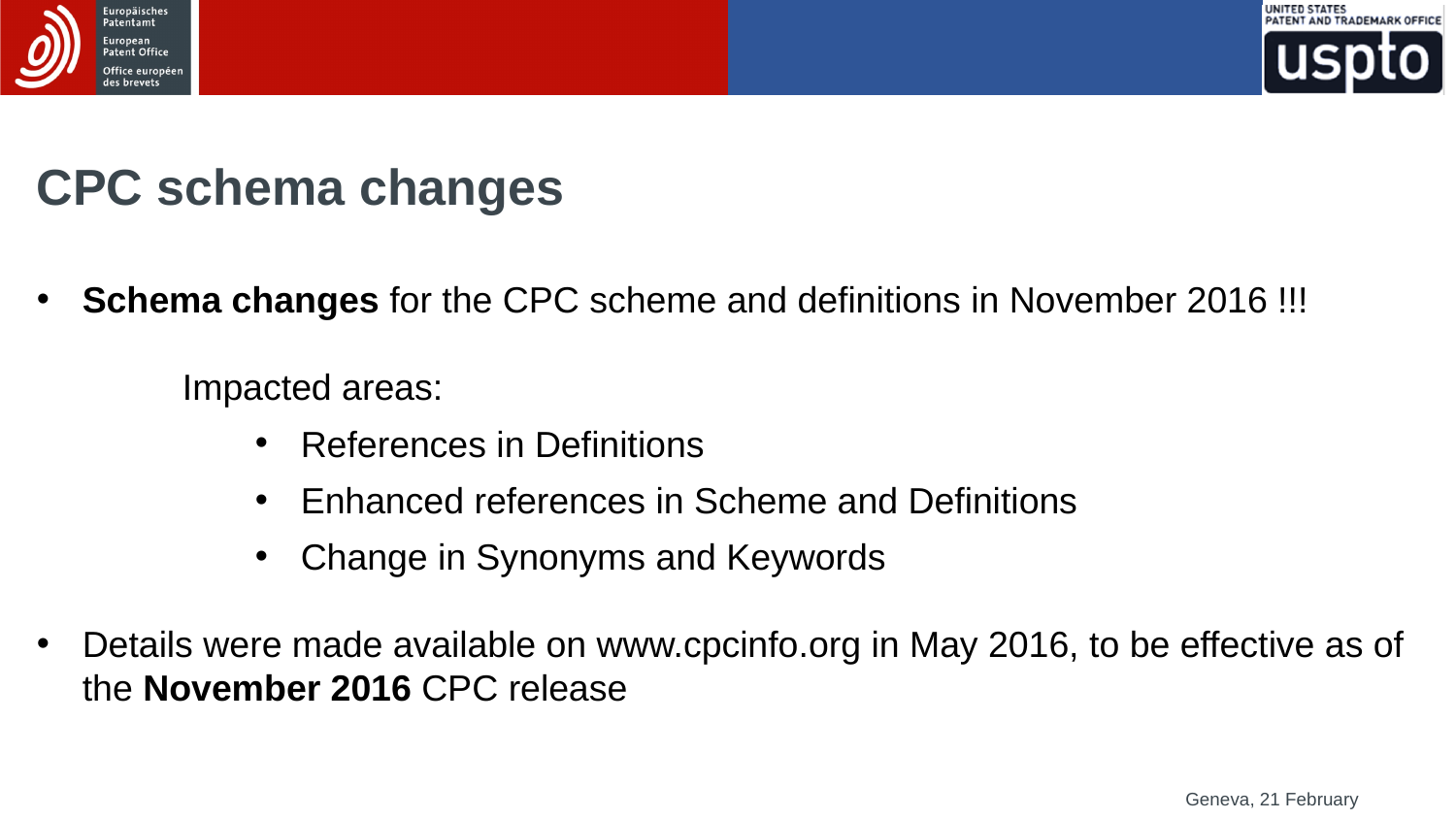

CPC schema changes
Schema changes for the CPC scheme and definitions in November 2016 !!!

	Impacted areas:
References in Definitions
Enhanced references in Scheme and Definitions
Change in Synonyms and Keywords

Details were made available on www.cpcinfo.org in May 2016, to be effective as of the November 2016 CPC release
Geneva, 21 February 2017